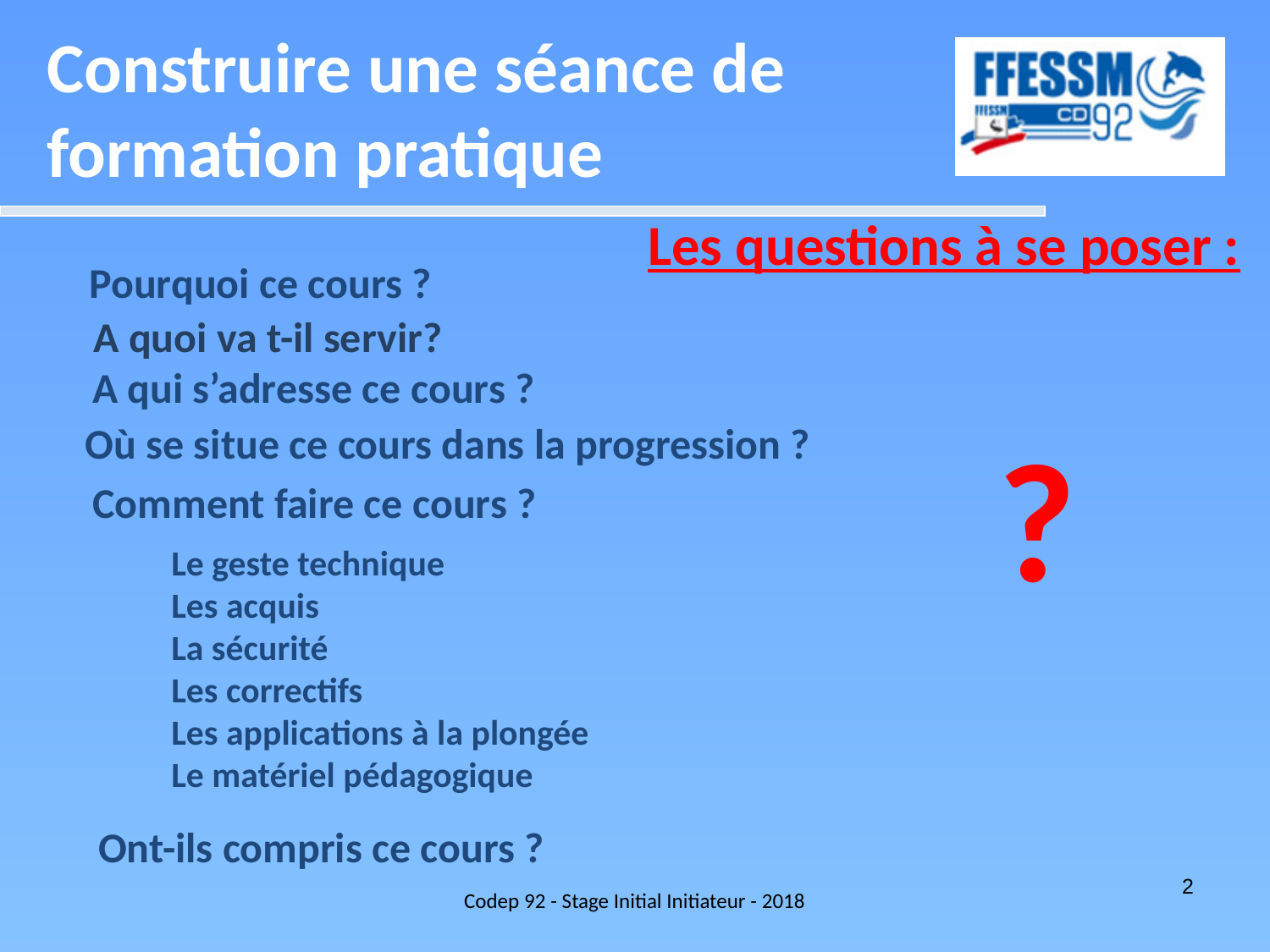

Construire une séance de formation pratique
Les questions à se poser :
Pourquoi ce cours ?
A quoi va t-il servir?
A qui s’adresse ce cours ?
?
Où se situe ce cours dans la progression ?
Comment faire ce cours ?
Le geste technique
Les acquis
La sécurité
Les correctifs
Les applications à la plongée
Le matériel pédagogique
Ont-ils compris ce cours ?
Codep 92 - Stage Initial Initiateur - 2018
2